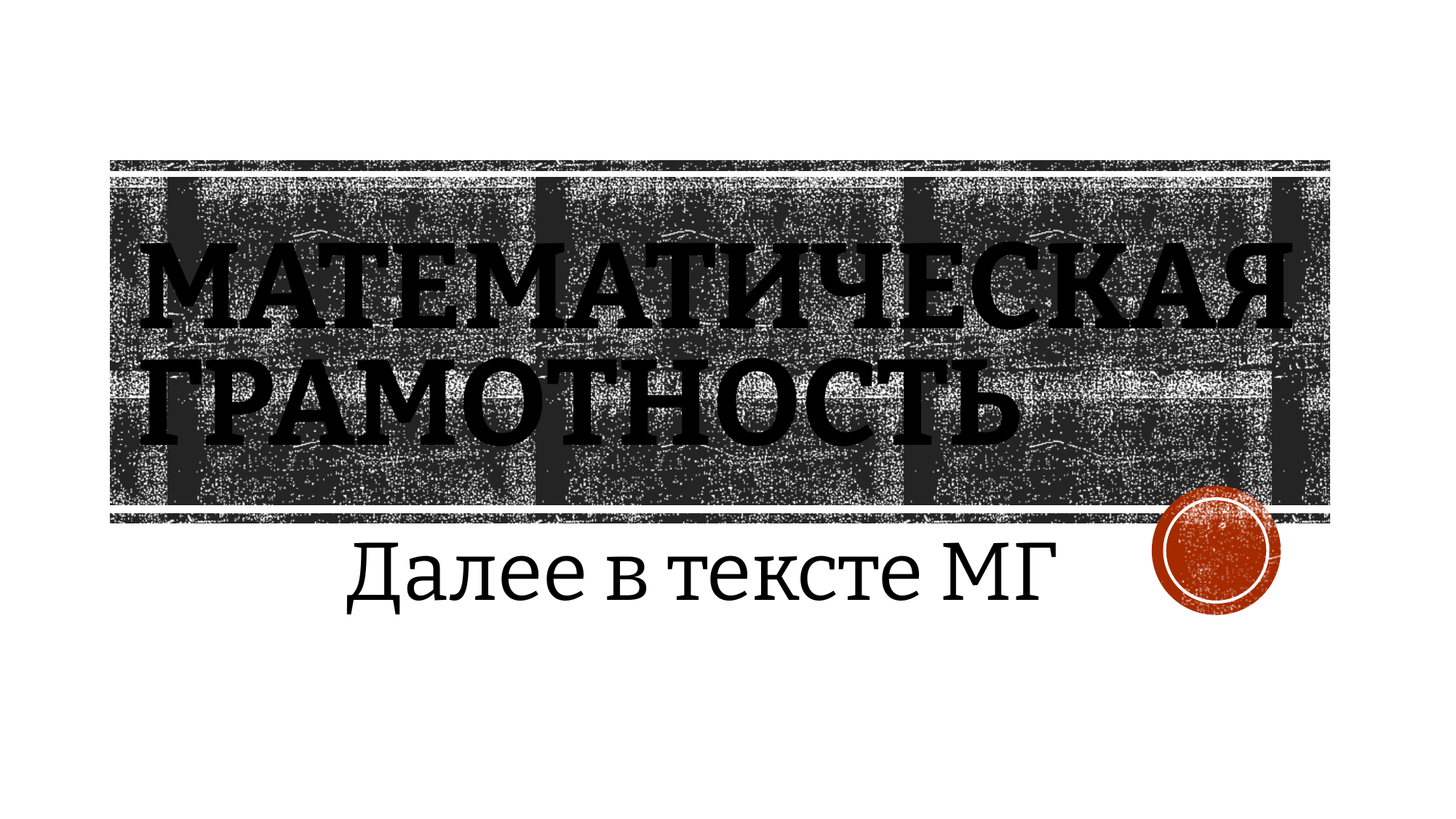

# Математическая грамотность
Далее в тексте МГ